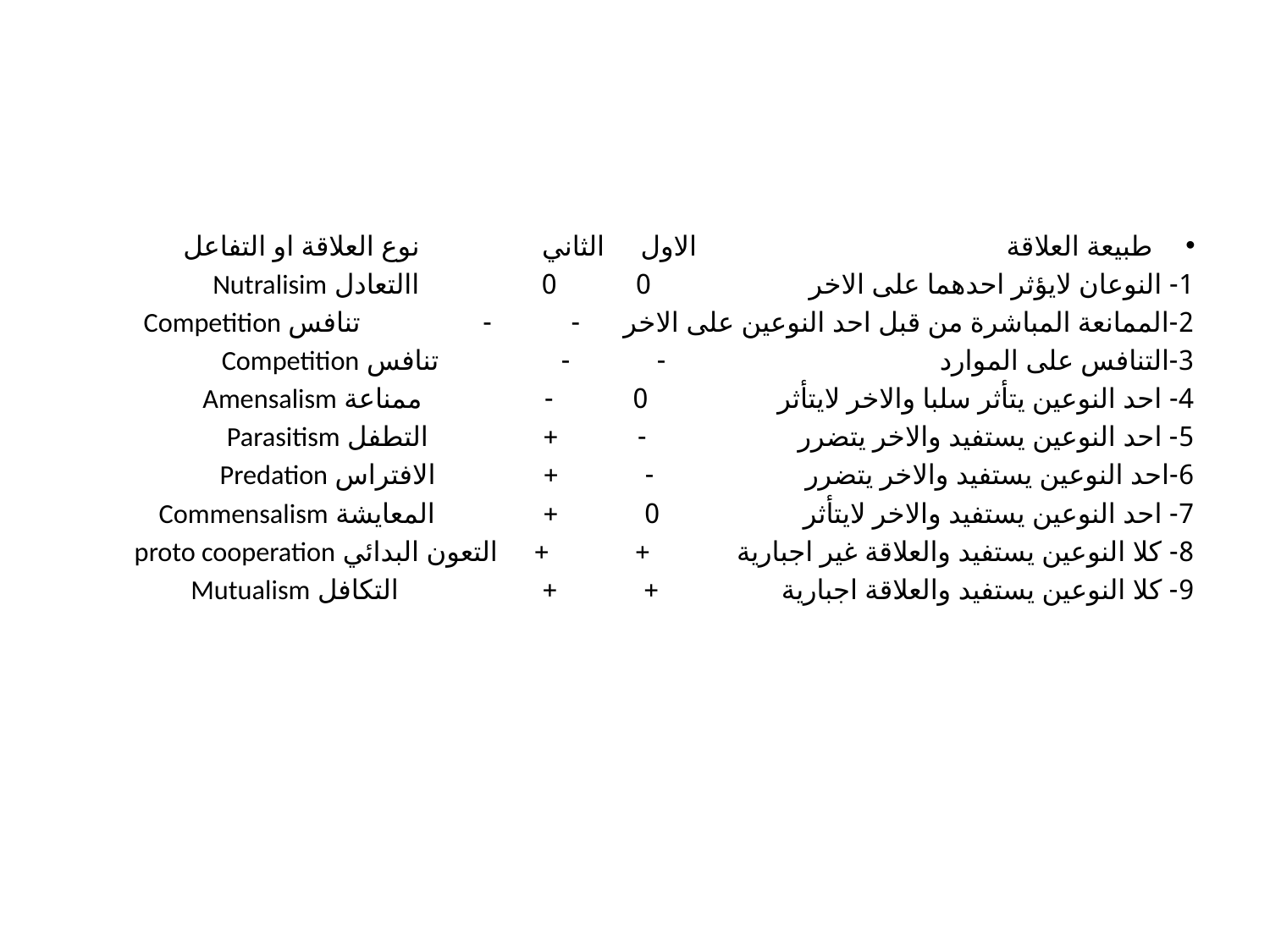

#
طبيعة العلاقة                                           الاول     الثاني                 نوع العلاقة او التفاعل
1- النوعان لايؤثر احدهما على الاخر                      0           0                 االتعادل Nutralisim
2-الممانعة المباشرة من قبل احد النوعين على الاخر      -           -                 تنافس Competition
3-التنافس على الموارد                                      -            -                 تنافس Competition
4- احد النوعين يتأثر سلبا والاخر لايتأثر                  0           -                 ممناعة Amensalism
5- احد النوعين يستفيد والاخر يتضرر                     -           +                التطفل Parasitism
6-احد النوعين يستفيد والاخر يتضرر                     -            +               الافتراس Predation
7- احد النوعين يستفيد والاخر لايتأثر                    0            +               المعايشة Commensalism
8- كلا النوعين يستفيد والعلاقة غير اجبارية            +            +     التعون البدائي proto cooperation
9- كلا النوعين يستفيد والعلاقة اجبارية                 +            +                    التكافل Mutualism